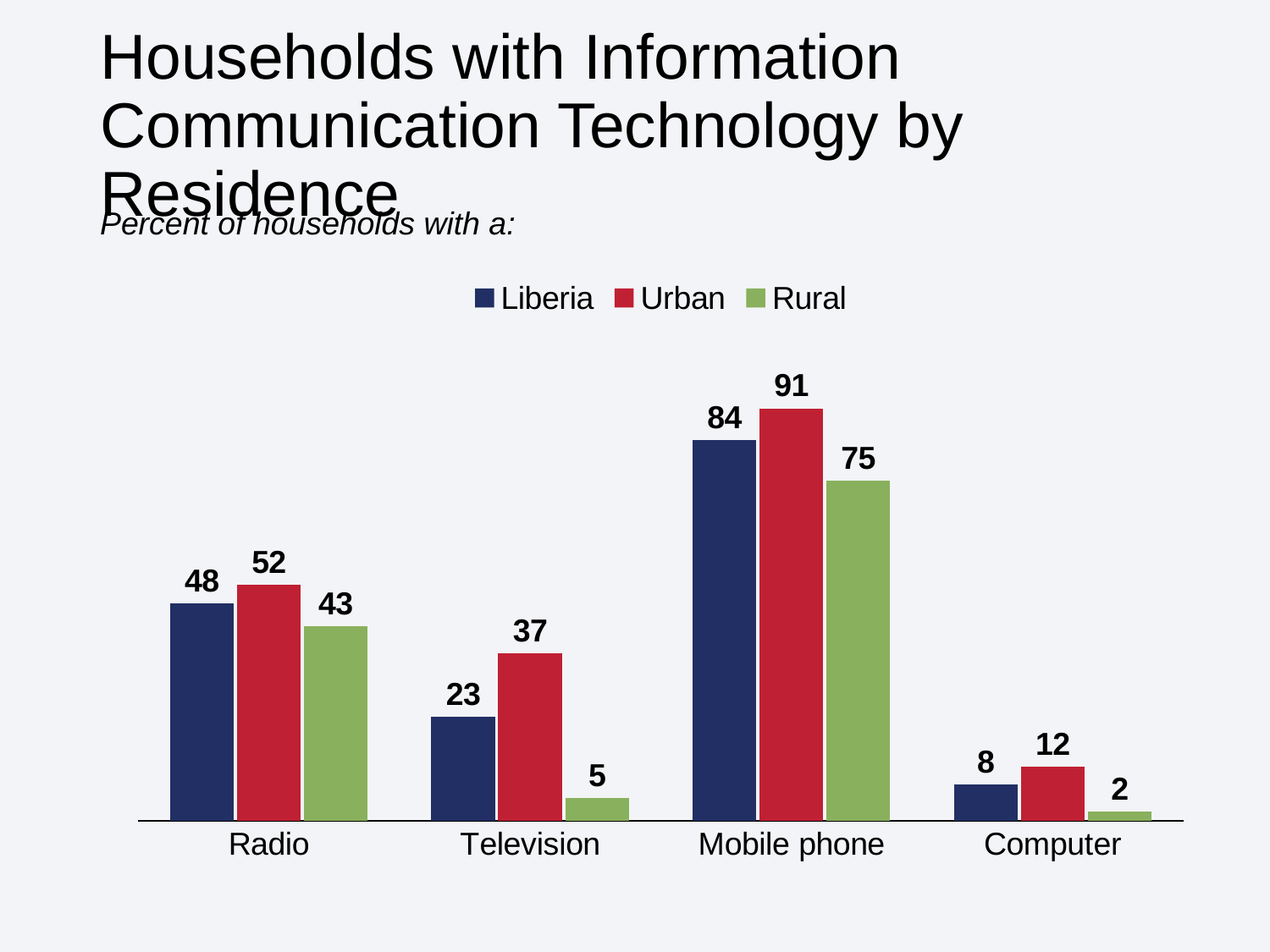

# Households with Information Communication Technology by Residence
Percent of households with a:

### Chart

| Category | Liberia | Urban | Rural |
|---|---|---|---|
| Radio | 48.0 | 52.0 | 43.0 |
| Television | 23.0 | 37.0 | 5.0 |
| Mobile phone | 84.0 | 91.0 | 75.0 |
| Computer | 8.0 | 12.0 | 2.0 |